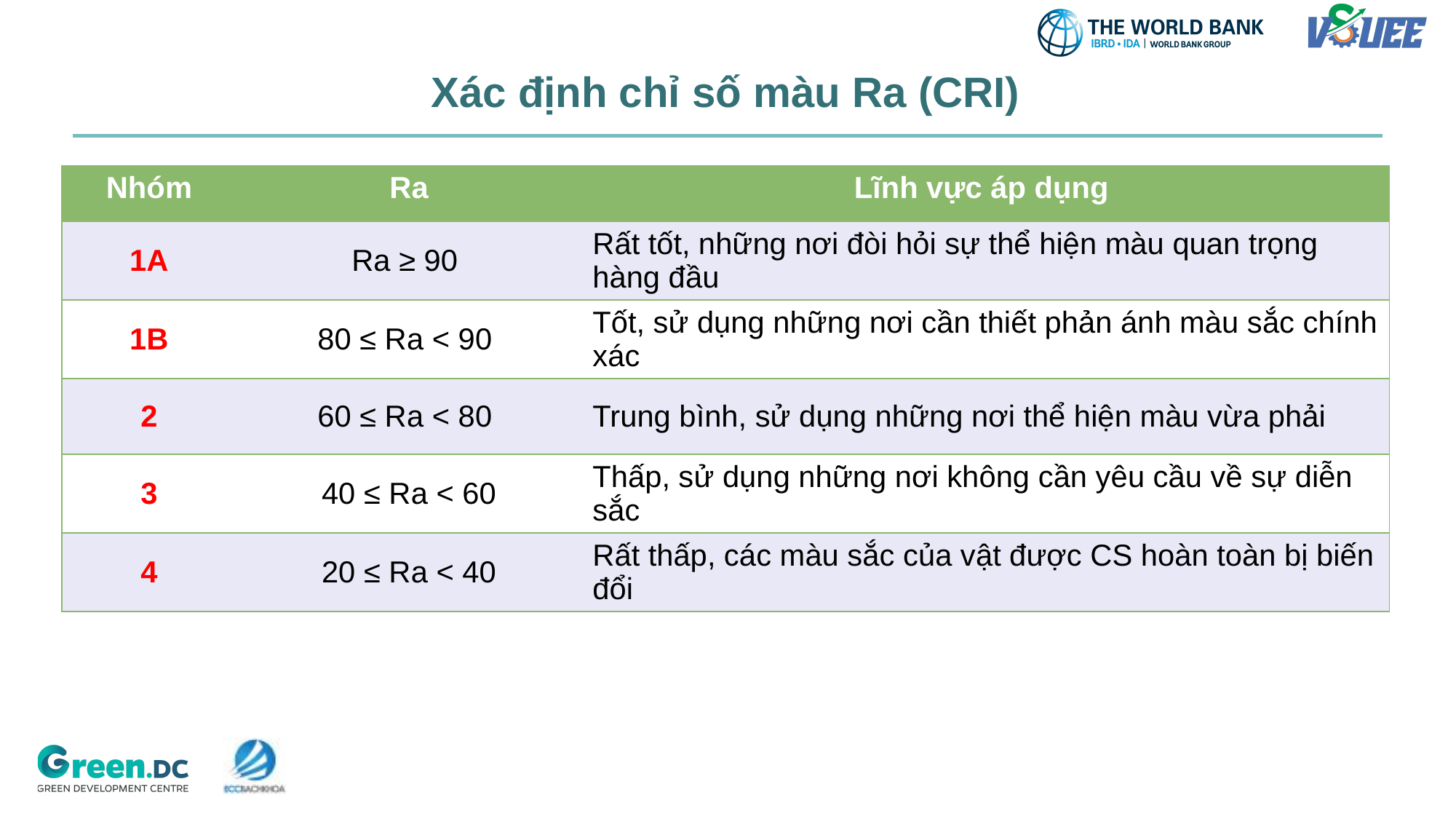

# Xác định chỉ số màu Ra (CRI)
| Nhóm | Ra | Lĩnh vực áp dụng |
| --- | --- | --- |
| 1A | Ra ≥ 90 | Rất tốt, những nơi đòi hỏi sự thể hiện màu quan trọng hàng đầu |
| 1B | 80 ≤ Ra < 90 | Tốt, sử dụng những nơi cần thiết phản ánh màu sắc chính xác |
| 2 | 60 ≤ Ra < 80 | Trung bình, sử dụng những nơi thể hiện màu vừa phải |
| 3 | 40 ≤ Ra < 60 | Thấp, sử dụng những nơi không cần yêu cầu về sự diễn sắc |
| 4 | 20 ≤ Ra < 40 | Rất thấp, các màu sắc của vật được CS hoàn toàn bị biến đổi |